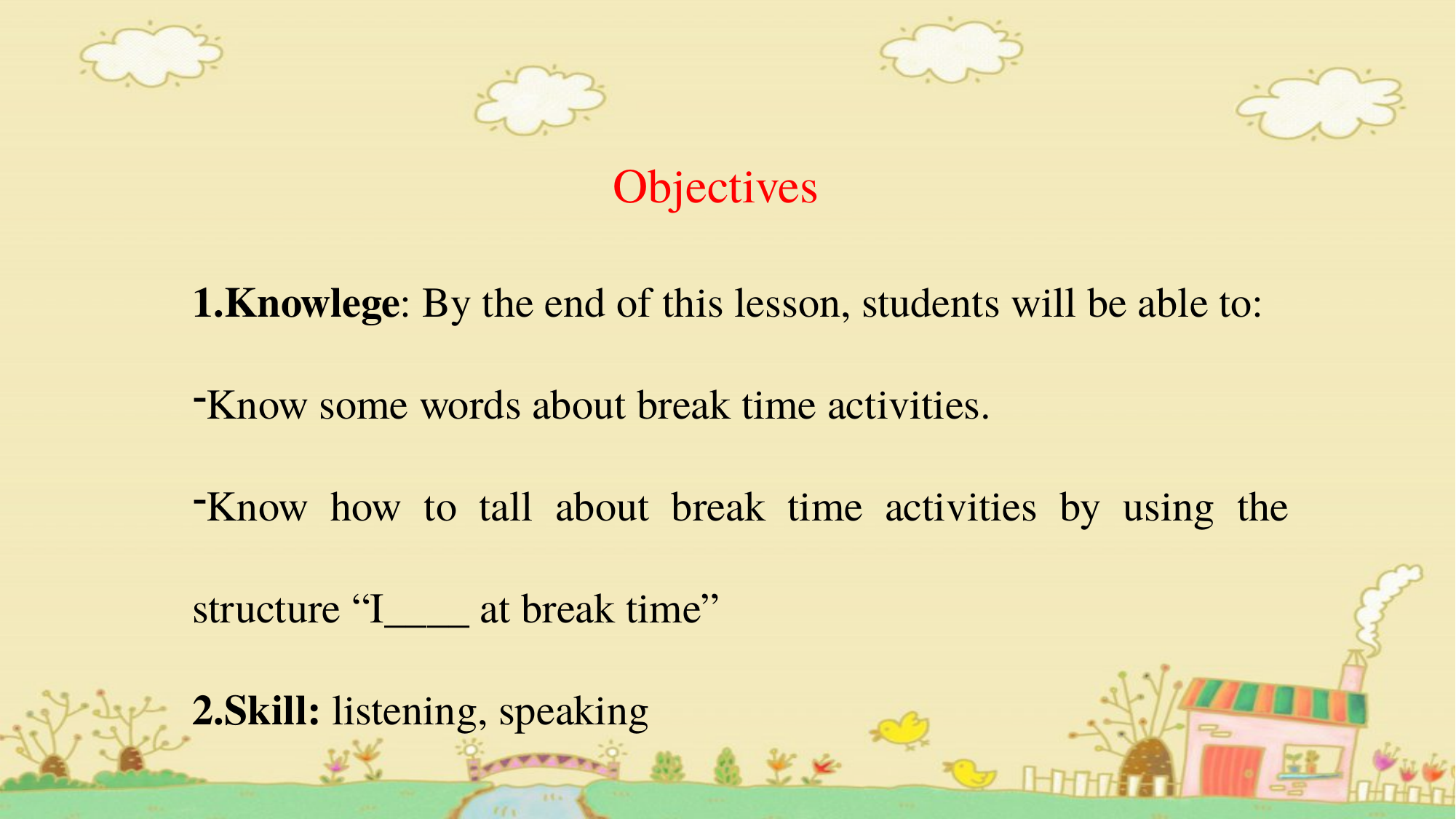

Objectives
1.Knowlege: By the end of this lesson, students will be able to:
Know some words about break time activities.
Know how to tall about break time activities by using the structure “I____ at break time”
2.Skill: listening, speaking